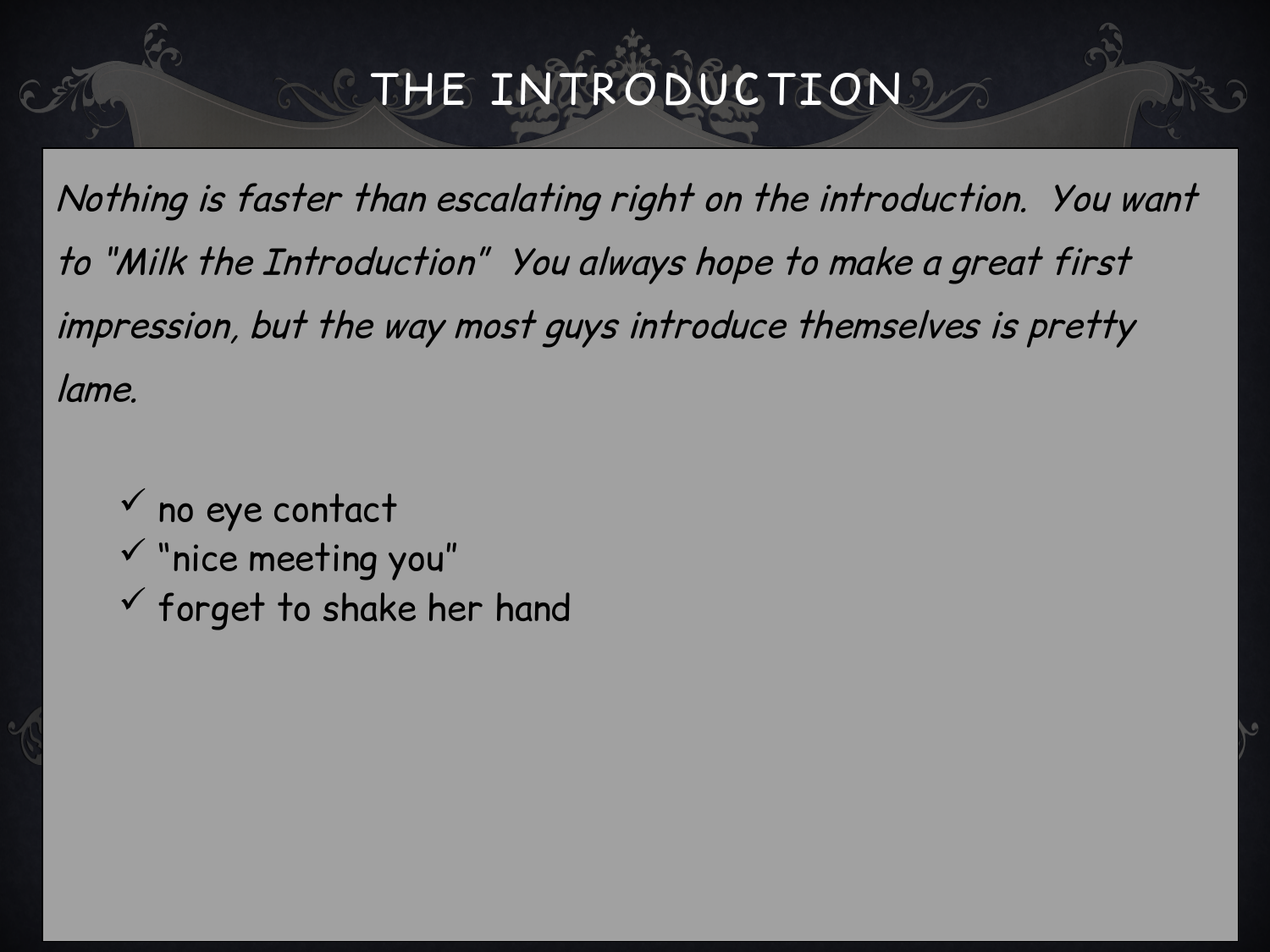

# The Introduction
Nothing is faster than escalating right on the introduction.  You want to “Milk the Introduction”  You always hope to make a great first impression, but the way most guys introduce themselves is pretty lame.

 no eye contact
 “nice meeting you”
 forget to shake her hand